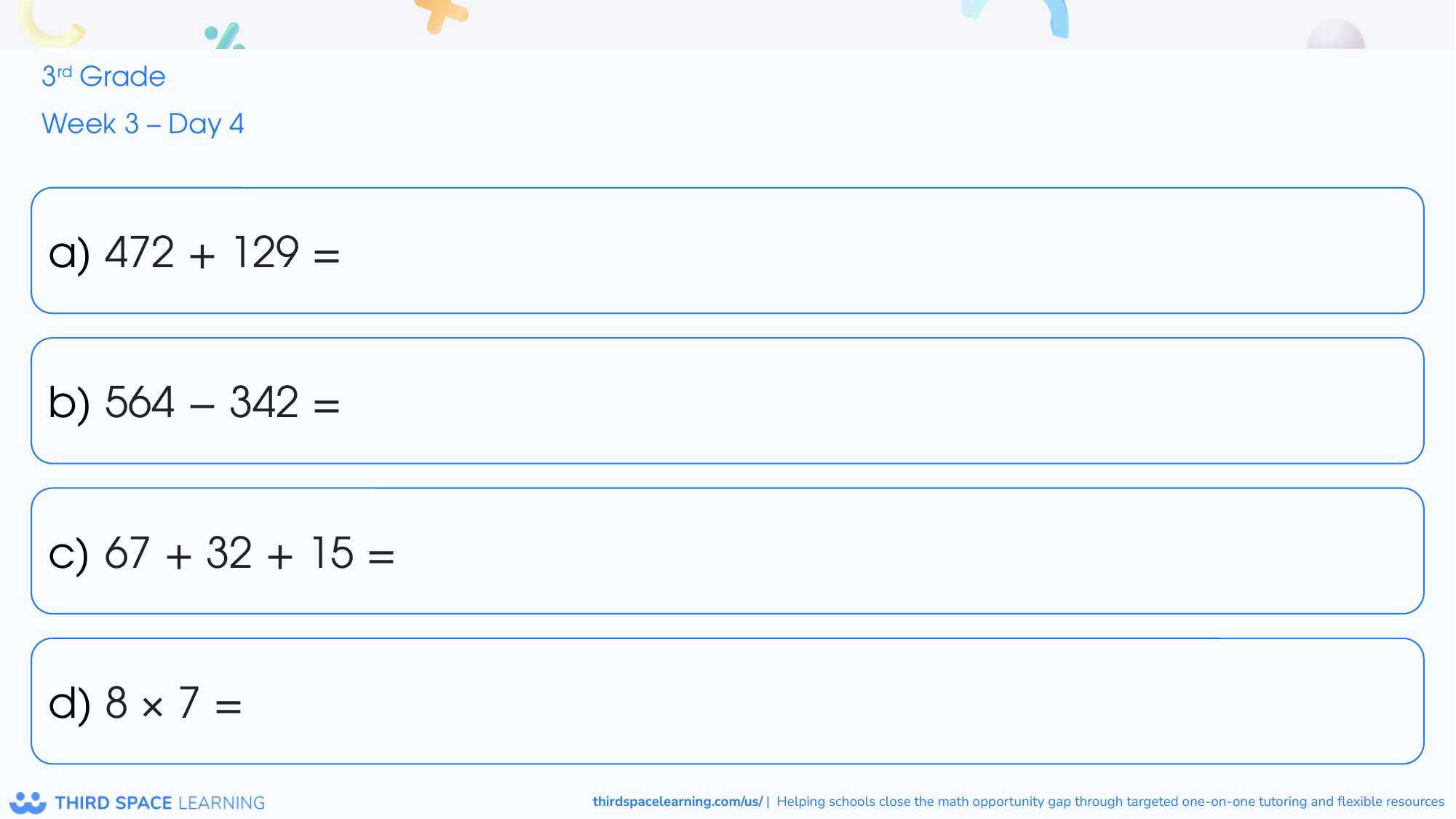

3rd Grade
Week 3 – Day 4
472 + 129 =
564 − 342 =
67 + 32 + 15 =
8 × 7 =